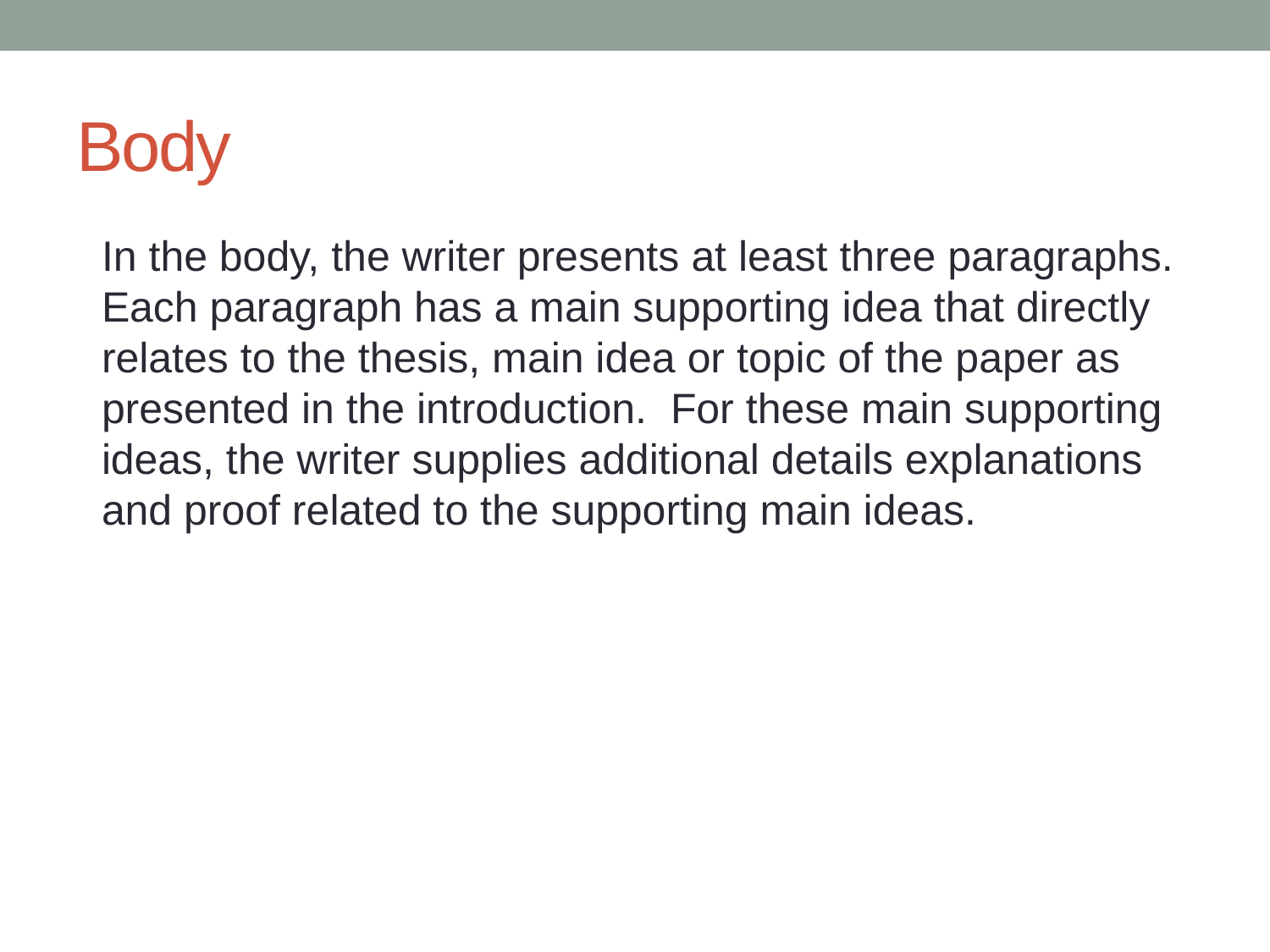

# Body
	In the body, the writer presents at least three paragraphs.  Each paragraph has a main supporting idea that directly relates to the thesis, main idea or topic of the paper as presented in the introduction.  For these main supporting ideas, the writer supplies additional details explanations and proof related to the supporting main ideas.